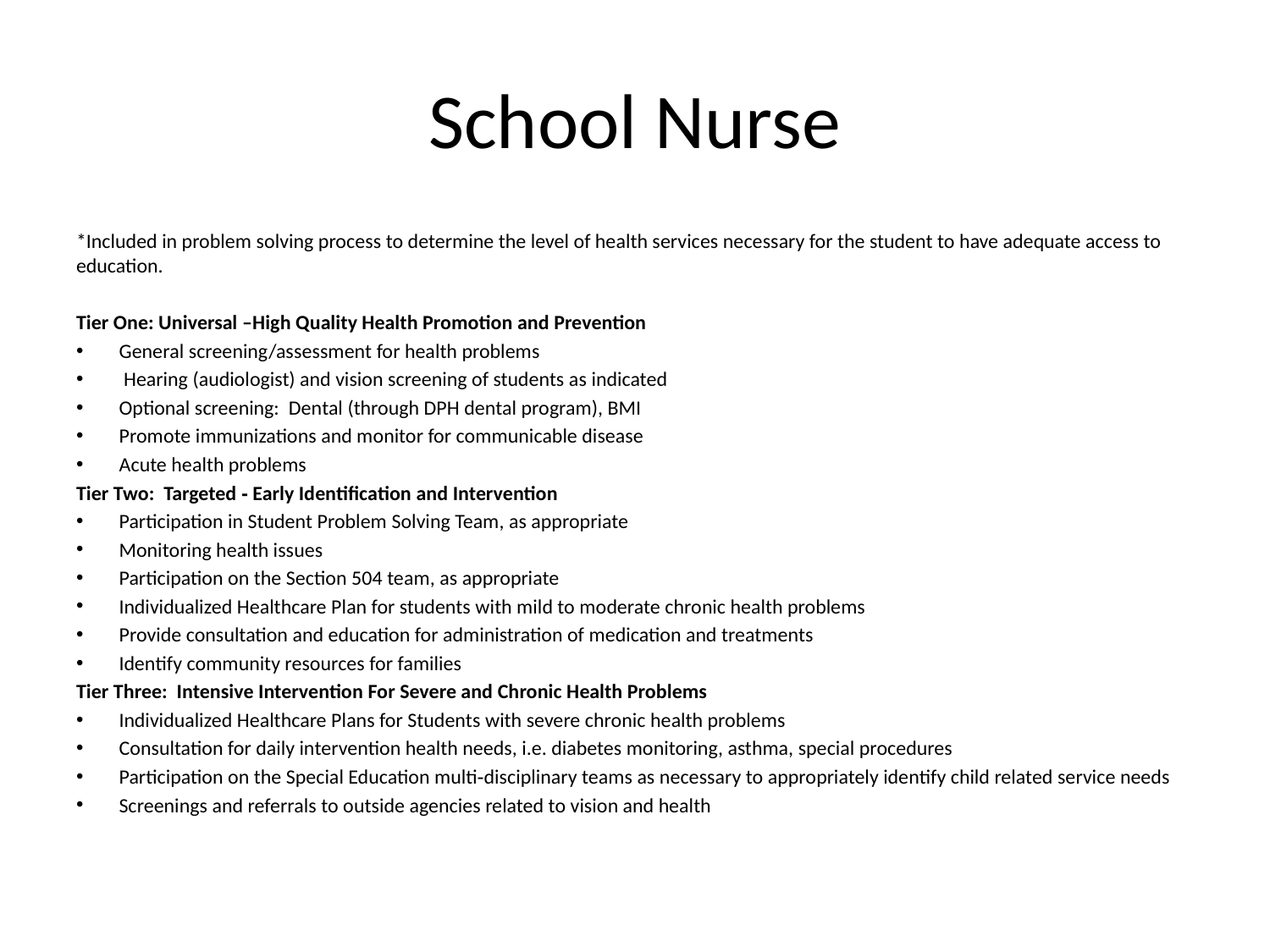

# School Nurse
*Included in problem solving process to determine the level of health services necessary for the student to have adequate access to education.

Tier One: Universal –High Quality Health Promotion and Prevention
General screening/assessment for health problems
 Hearing (audiologist) and vision screening of students as indicated
Optional screening:  Dental (through DPH dental program), BMI
Promote immunizations and monitor for communicable disease
Acute health problems
Tier Two:  Targeted ‐ Early Identification and Intervention
Participation in Student Problem Solving Team, as appropriate
Monitoring health issues
Participation on the Section 504 team, as appropriate
Individualized Healthcare Plan for students with mild to moderate chronic health problems
Provide consultation and education for administration of medication and treatments
Identify community resources for families
Tier Three:  Intensive Intervention For Severe and Chronic Health Problems
Individualized Healthcare Plans for Students with severe chronic health problems
Consultation for daily intervention health needs, i.e. diabetes monitoring, asthma, special procedures
Participation on the Special Education multi‐disciplinary teams as necessary to appropriately identify child related service needs
Screenings and referrals to outside agencies related to vision and health